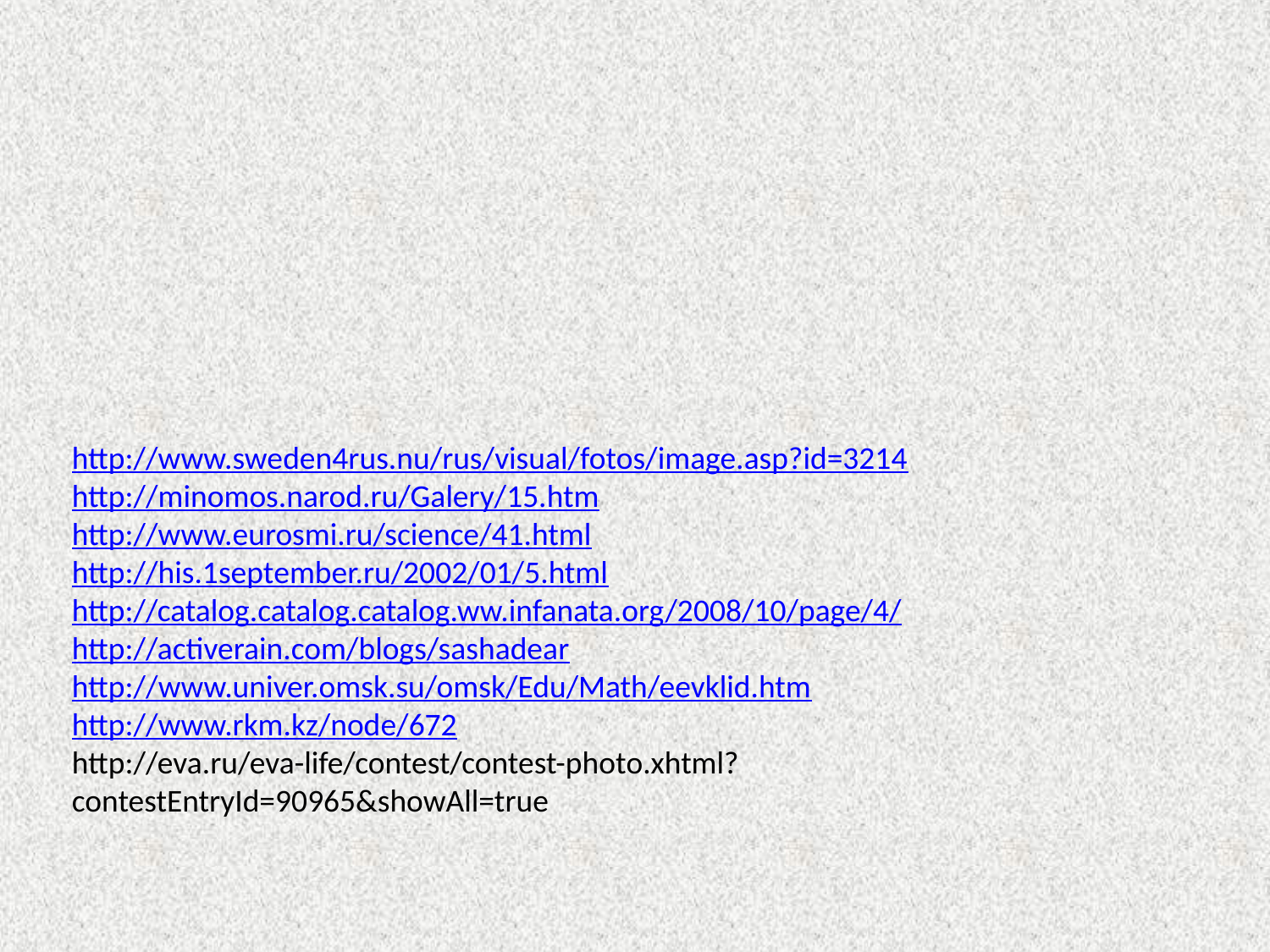

http://www.sweden4rus.nu/rus/visual/fotos/image.asp?id=3214
http://minomos.narod.ru/Galery/15.htm
http://www.eurosmi.ru/science/41.html
http://his.1september.ru/2002/01/5.html
http://catalog.catalog.catalog.ww.infanata.org/2008/10/page/4/
http://activerain.com/blogs/sashadear
http://www.univer.omsk.su/omsk/Edu/Math/eevklid.htm
http://www.rkm.kz/node/672
http://eva.ru/eva-life/contest/contest-photo.xhtml?contestEntryId=90965&showAll=true